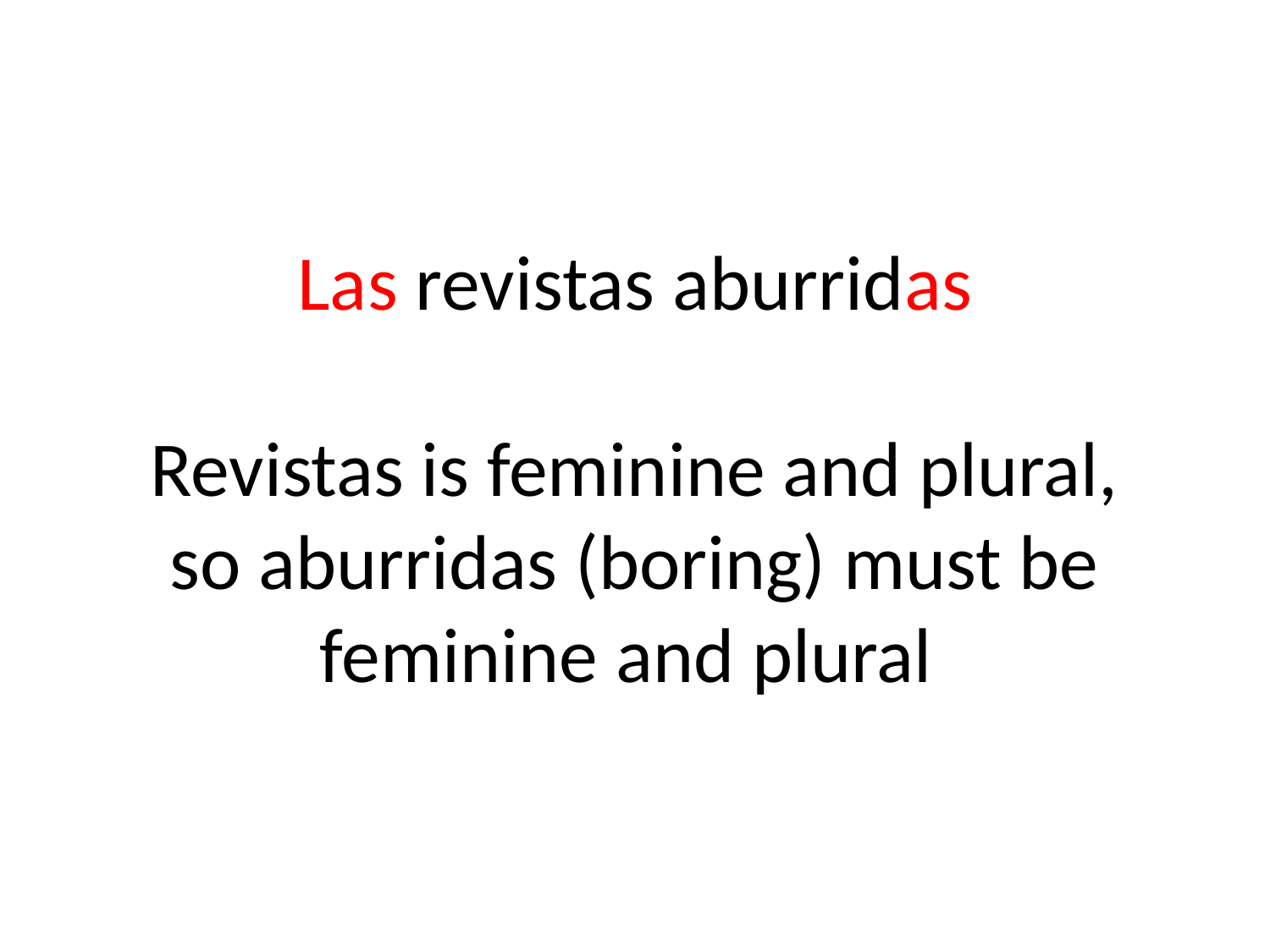

# Las revistas aburridas Revistas is feminine and plural, so aburridas (boring) must be feminine and plural